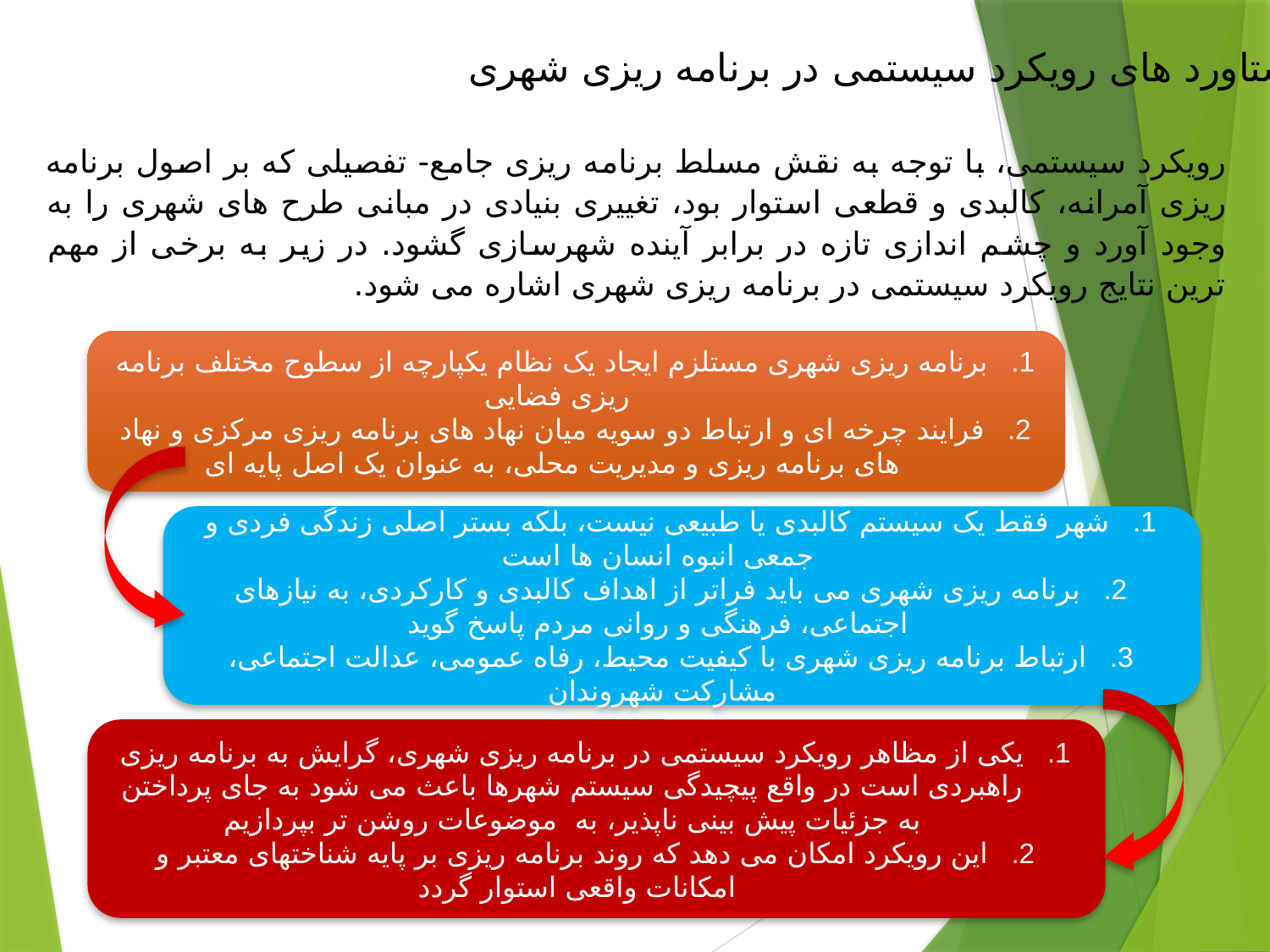

دستاورد های رویکرد سیستمی در برنامه ریزی شهری
رویکرد سیستمی، با توجه به نقش مسلط برنامه ریزی جامع- تفصیلی که بر اصول برنامه ریزی آمرانه، کالبدی و قطعی استوار بود، تغییری بنیادی در مبانی طرح های شهری را به وجود آورد و چشم اندازی تازه در برابر آینده شهرسازی گشود. در زیر به برخی از مهم ترین نتایج رویکرد سیستمی در برنامه ریزی شهری اشاره می شود.

برنامه ریزی شهری مستلزم ایجاد یک نظام یکپارچه از سطوح مختلف برنامه ریزی فضایی
فرایند چرخه ای و ارتباط دو سویه میان نهاد های برنامه ریزی مرکزی و نهاد های برنامه ریزی و مدیریت محلی، به عنوان یک اصل پایه ای

شهر فقط یک سیستم کالبدی یا طبیعی نیست، بلکه بستر اصلی زندگی فردی و جمعی انبوه انسان ها است
برنامه ریزی شهری می باید فراتر از اهداف کالبدی و کارکردی، به نیازهای اجتماعی، فرهنگی و روانی مردم پاسخ گوید
ارتباط برنامه ریزی شهری با کیفیت محیط، رفاه عمومی، عدالت اجتماعی، مشارکت شهروندان

یکی از مظاهر رویکرد سیستمی در برنامه ریزی شهری، گرایش به برنامه ریزی راهبردی است در واقع پیچیدگی سیستم شهرها باعث می شود به جای پرداختن به جزئیات پیش بینی ناپذیر، به  موضوعات روشن تر بپردازیم
این رویکرد امکان می دهد که روند برنامه ریزی بر پایه شناختهای معتبر و امکانات واقعی استوار گردد